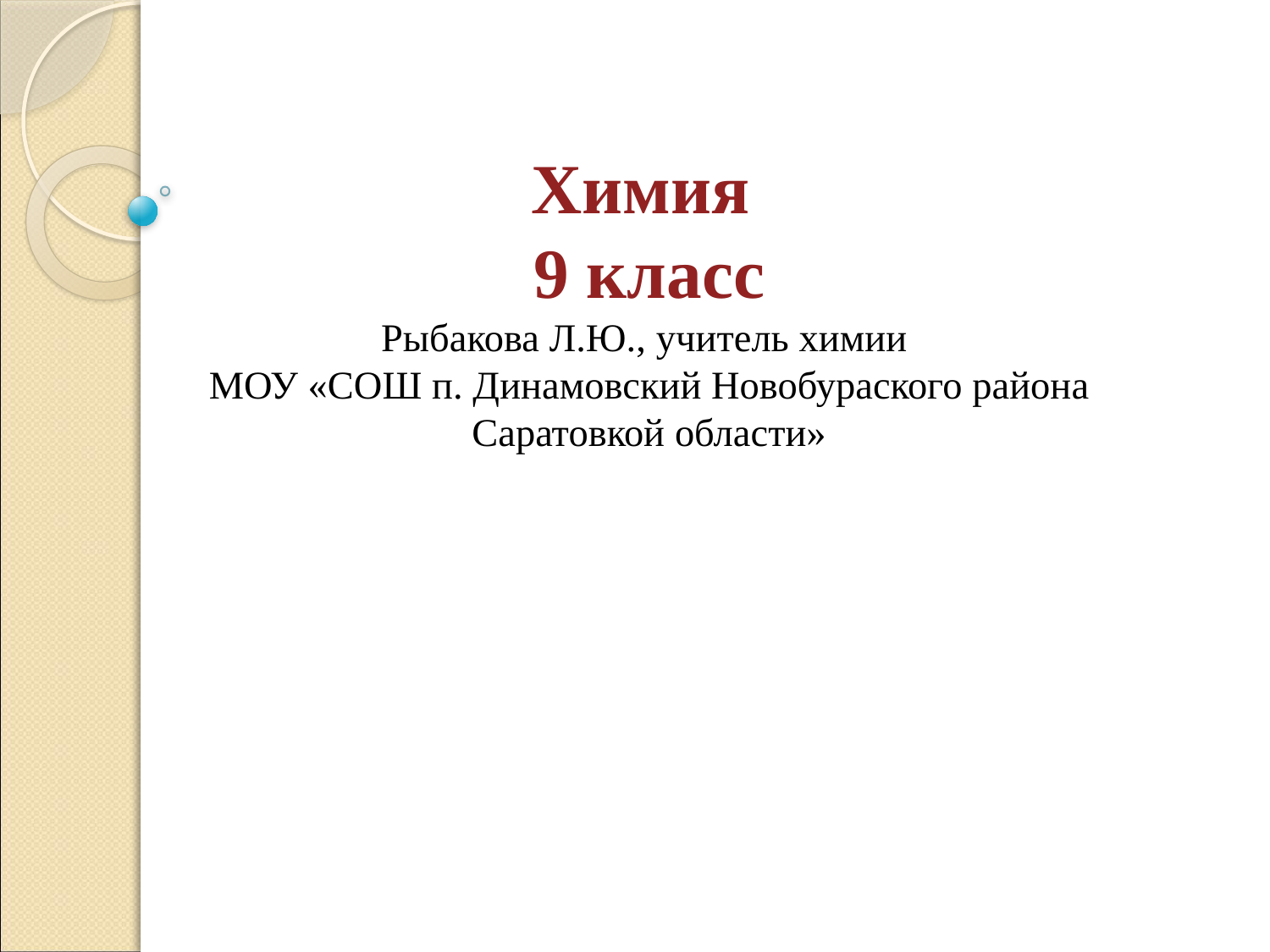

# Химия 9 класс Рыбакова Л.Ю., учитель химии МОУ «СОШ п. Динамовский Новобураского района Саратовкой области»